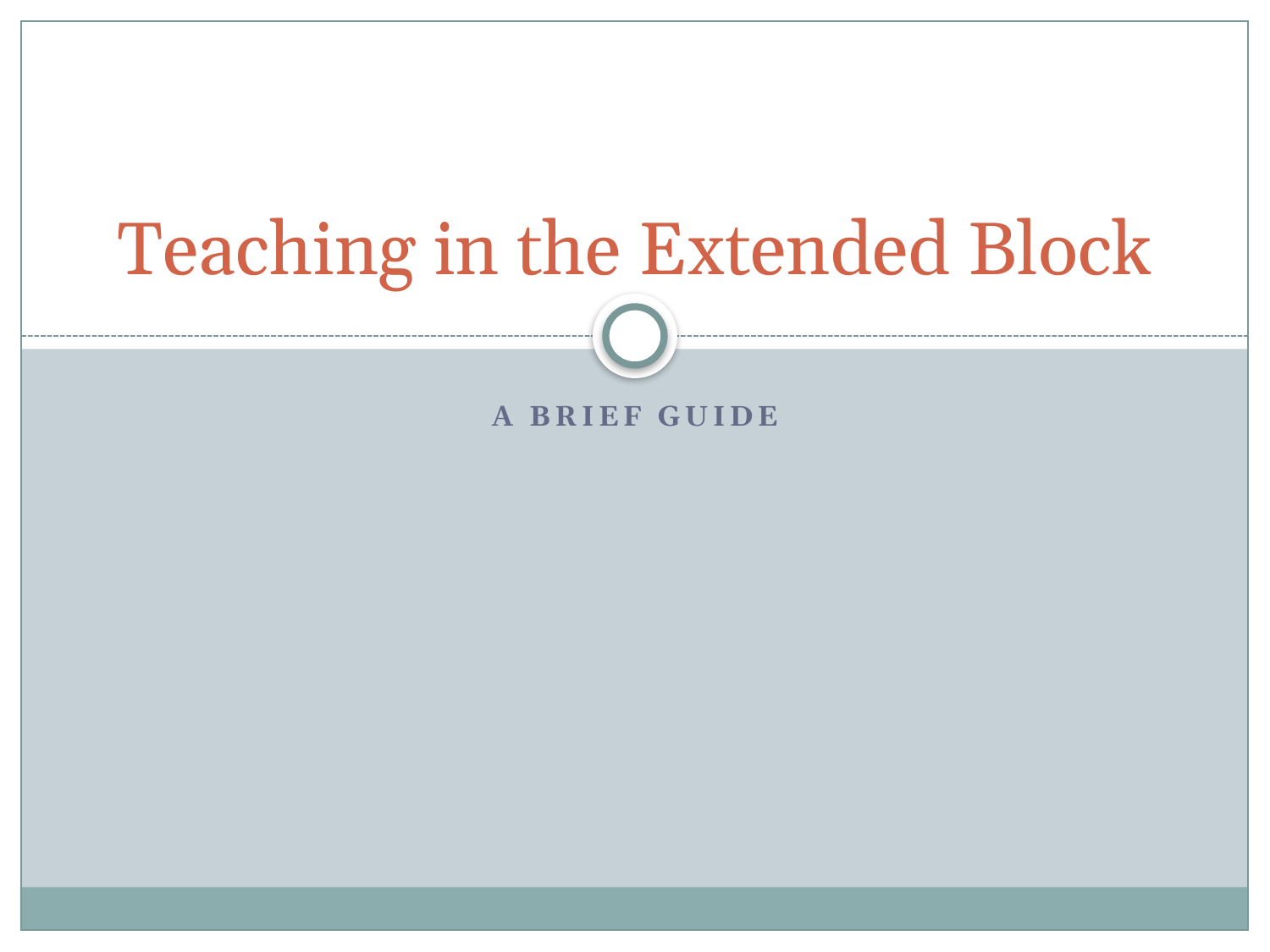

# Teaching in the Extended Block
A brief Guide